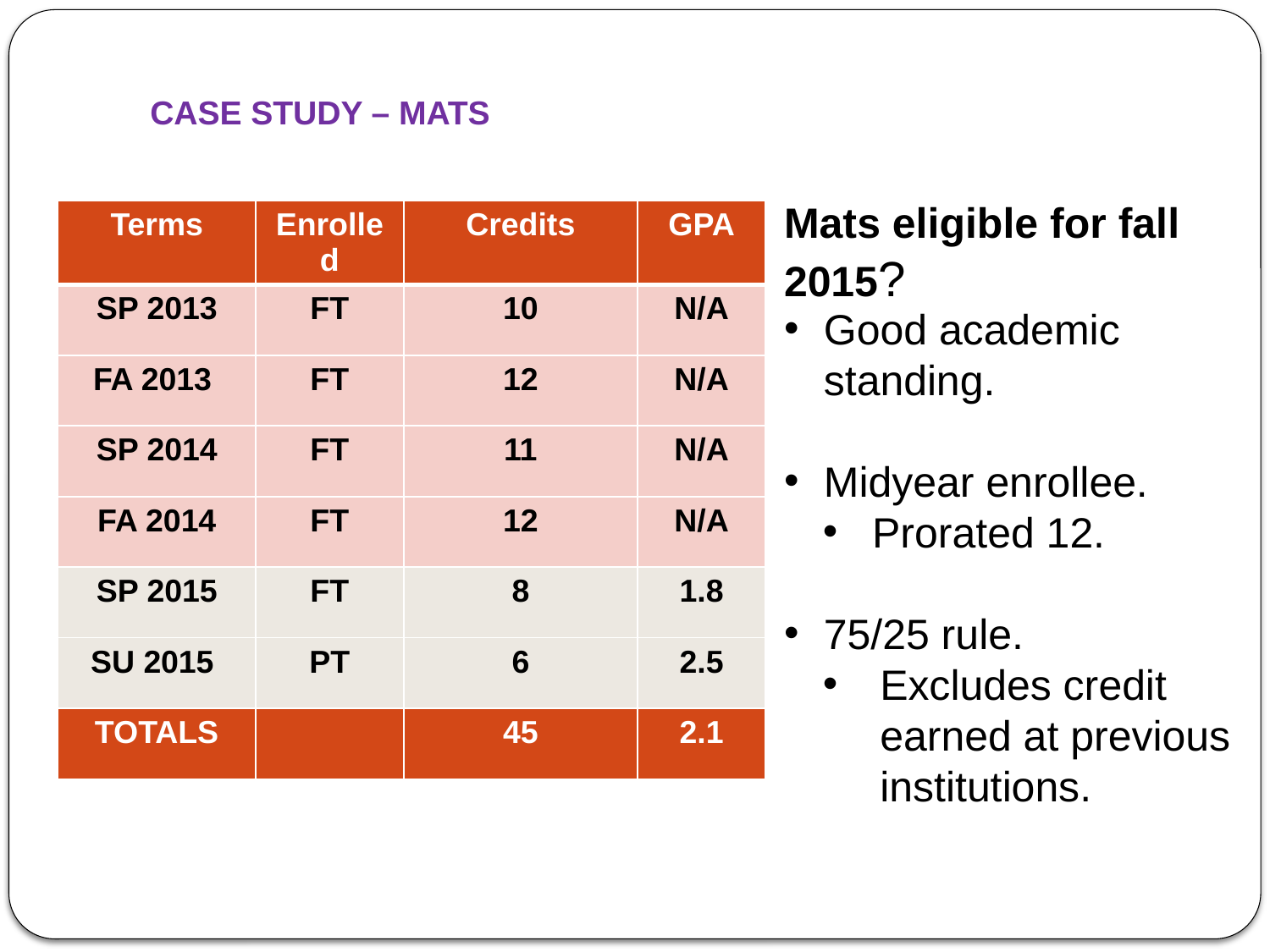

# CASE STUDY – MATS

Mats eligible for fall 2015?
| Terms | Enrolled | Credits | GPA |
| --- | --- | --- | --- |
| SP 2013 | FT | 10 | N/A |
| FA 2013 | FT | 12 | N/A |
| SP 2014 | FT | 11 | N/A |
| FA 2014 | FT | 12 | N/A |
| SP 2015 | FT | 8 | 1.8 |
| SU 2015 | PT | 6 | 2.5 |
| TOTALS |  | 45 | 2.1 |

Good academic standing.

Midyear enrollee.
Prorated 12.

75/25 rule.
Excludes credit earned at previous institutions.